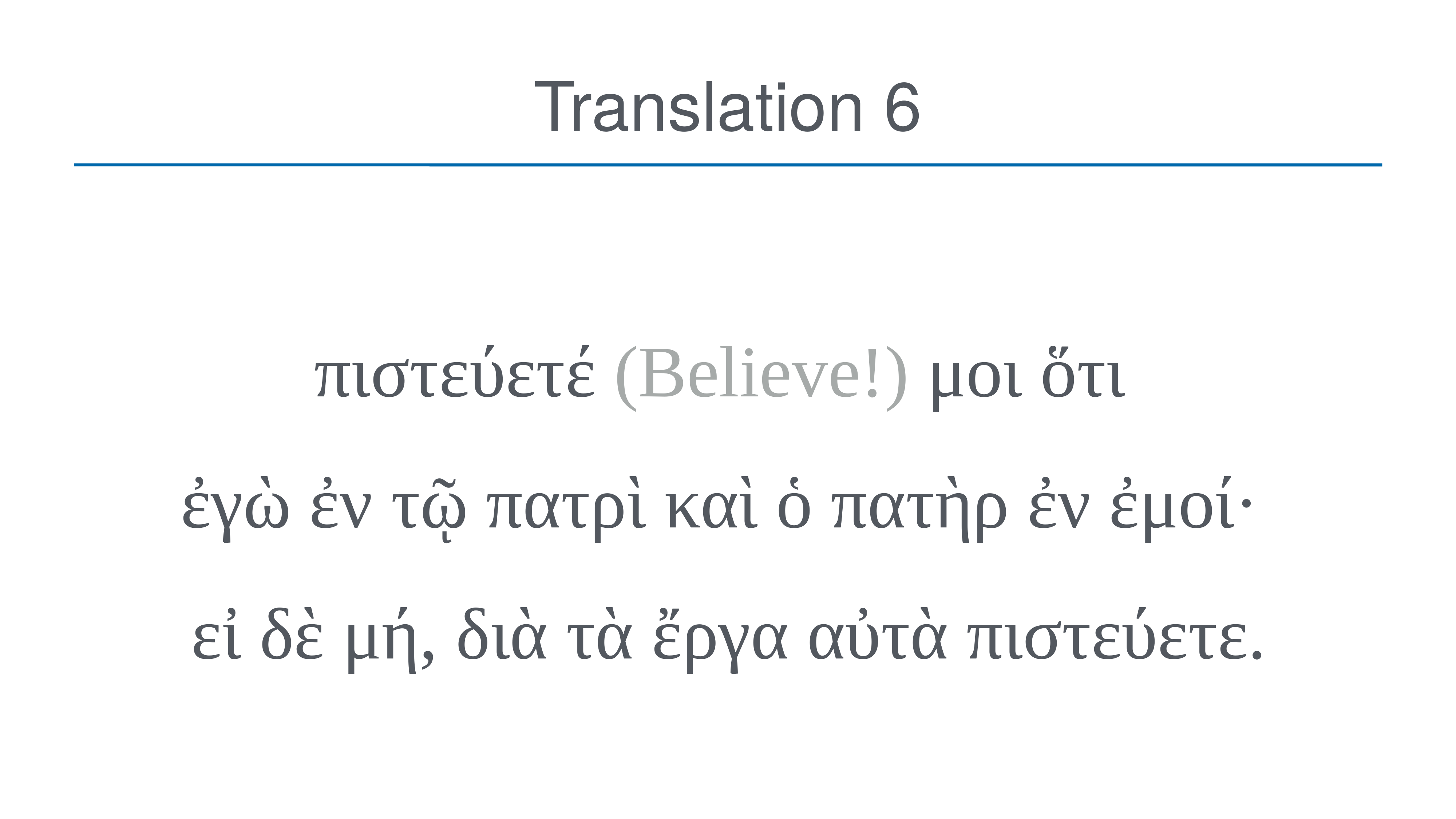

# Translation 6
πιστεύετέ (Believe!) μοι ὅτι
ἐγὼ ἐν τῷ πατρὶ καὶ ὁ πατὴρ ἐν ἐμοί·
εἰ δὲ μή, διὰ τὰ ἔργα αὐτὰ πιστεύετε.